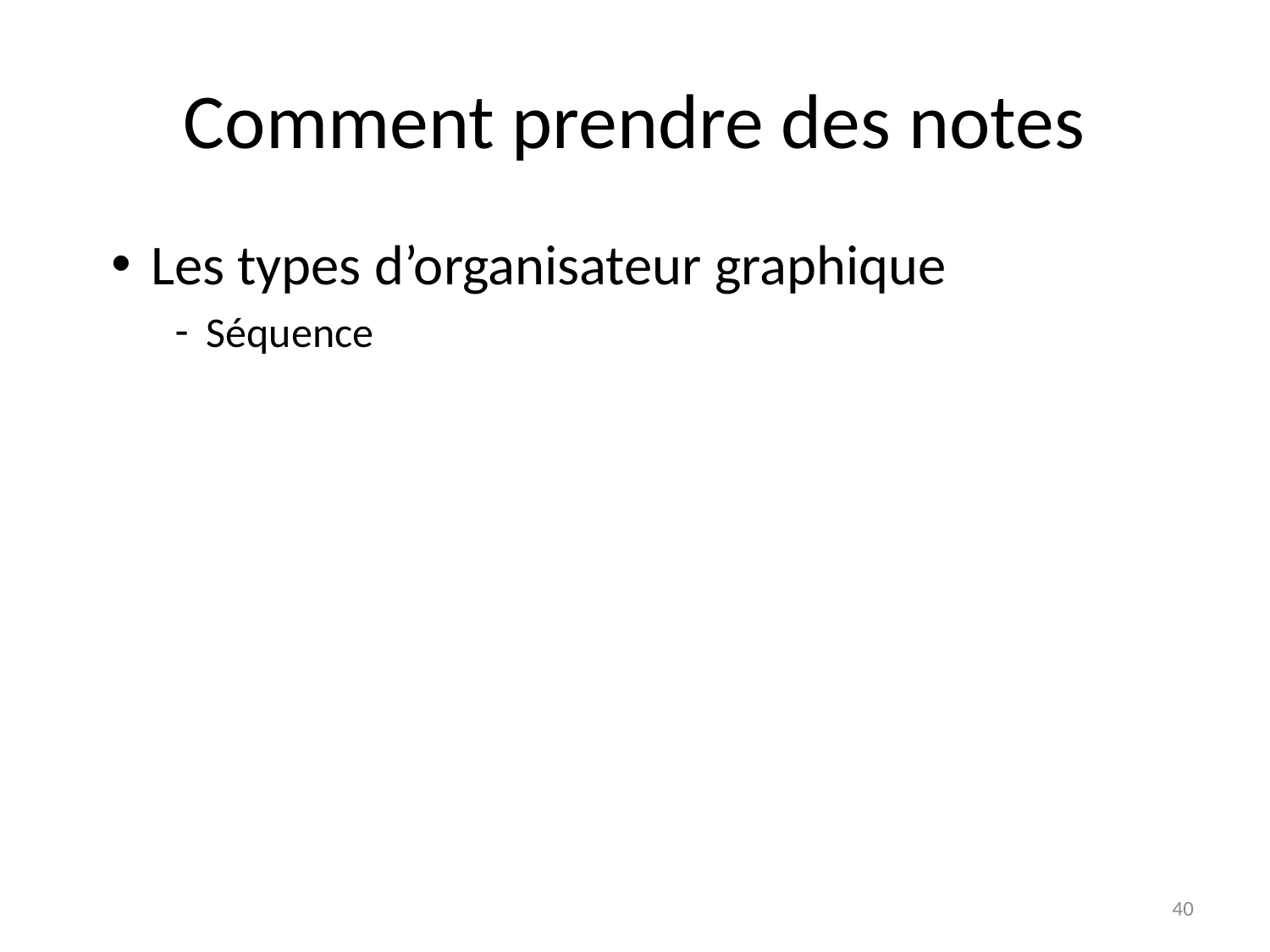

# Comment prendre des notes
Les types d’organisateur graphique
Séquence
40